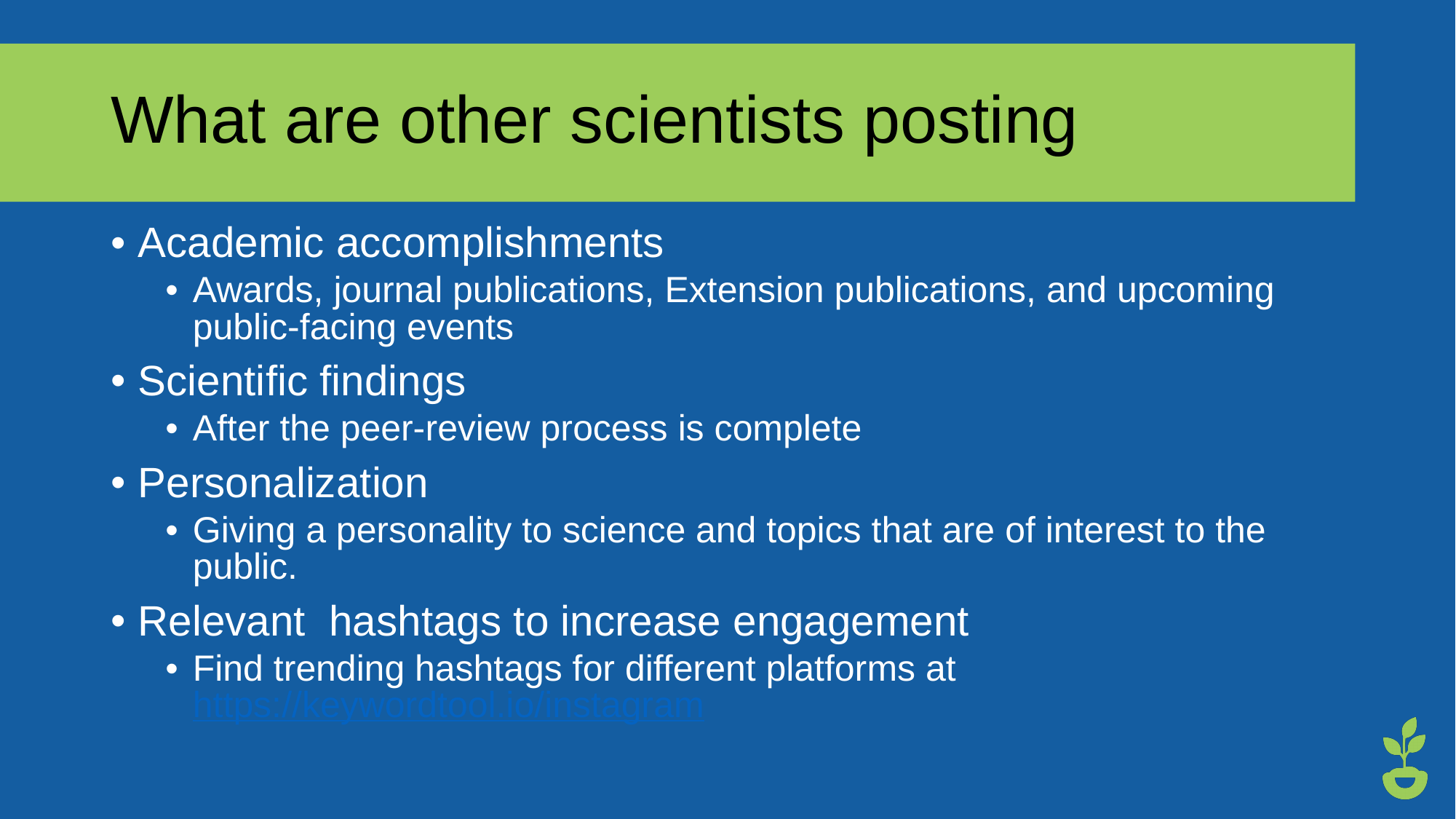

# What are other scientists posting
Academic accomplishments
Awards, journal publications, Extension publications, and upcoming public-facing events
Scientific findings
After the peer-review process is complete
Personalization
Giving a personality to science and topics that are of interest to the public.
Relevant  hashtags to increase engagement
Find trending hashtags for different platforms at https://keywordtool.io/instagram